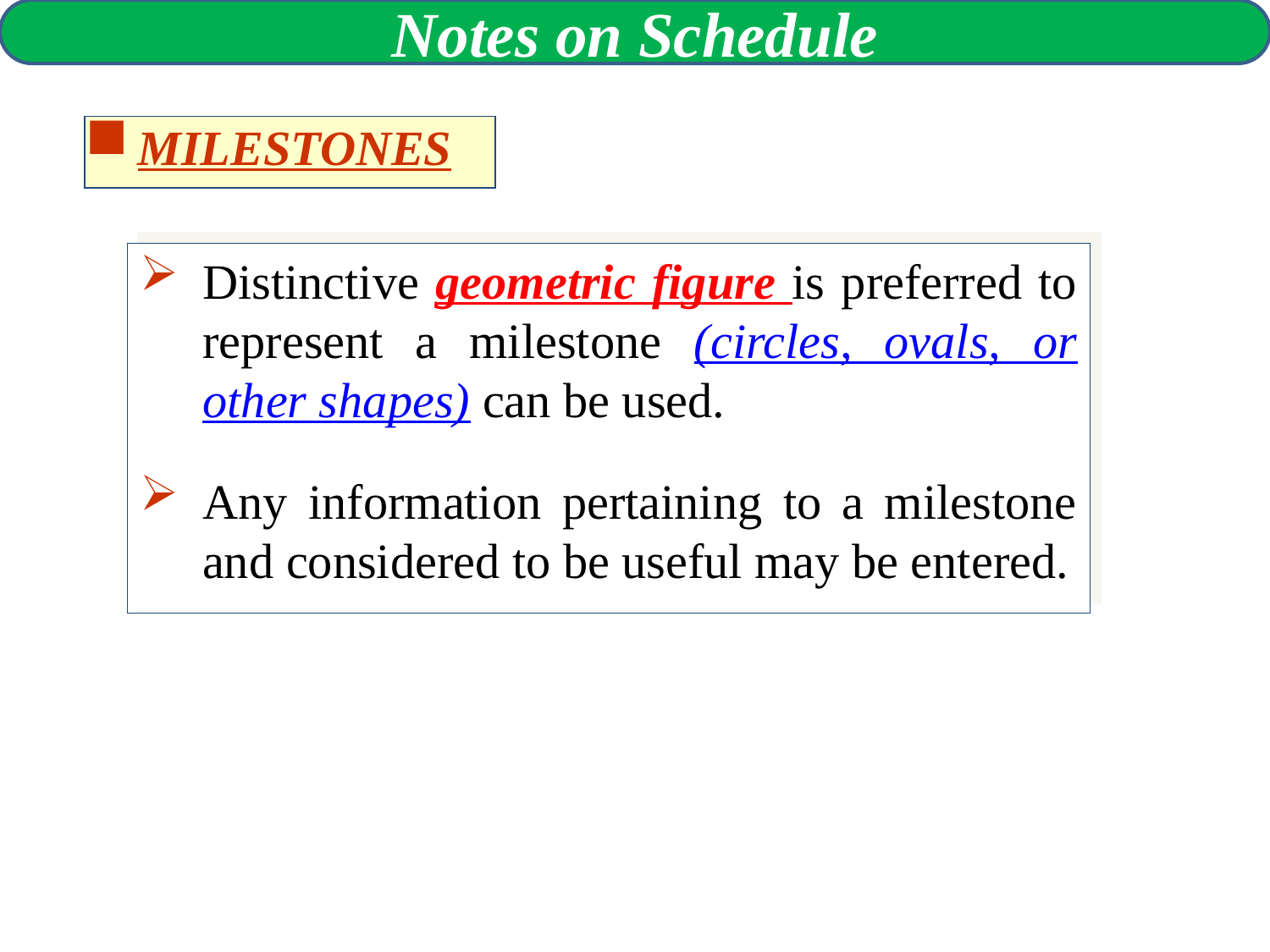

Notes on Schedule
MILESTONES
Distinctive geometric figure is preferred to represent a milestone (circles, ovals, or other shapes) can be used.
Any information pertaining to a milestone and considered to be useful may be entered.